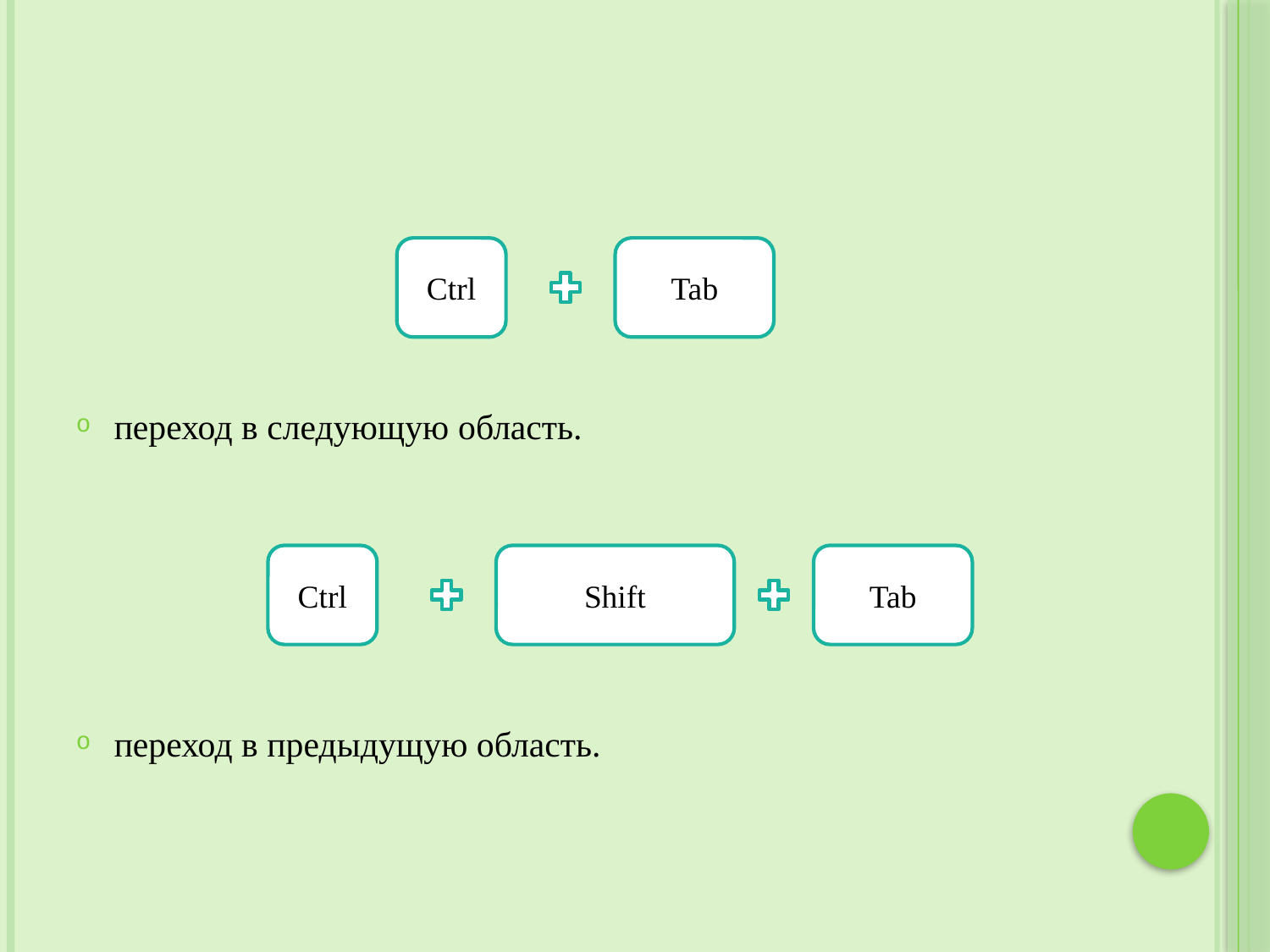

переход в следующую область.

переход в предыдущую область.

Ctrl
Tab

Ctrl
Shift
Tab